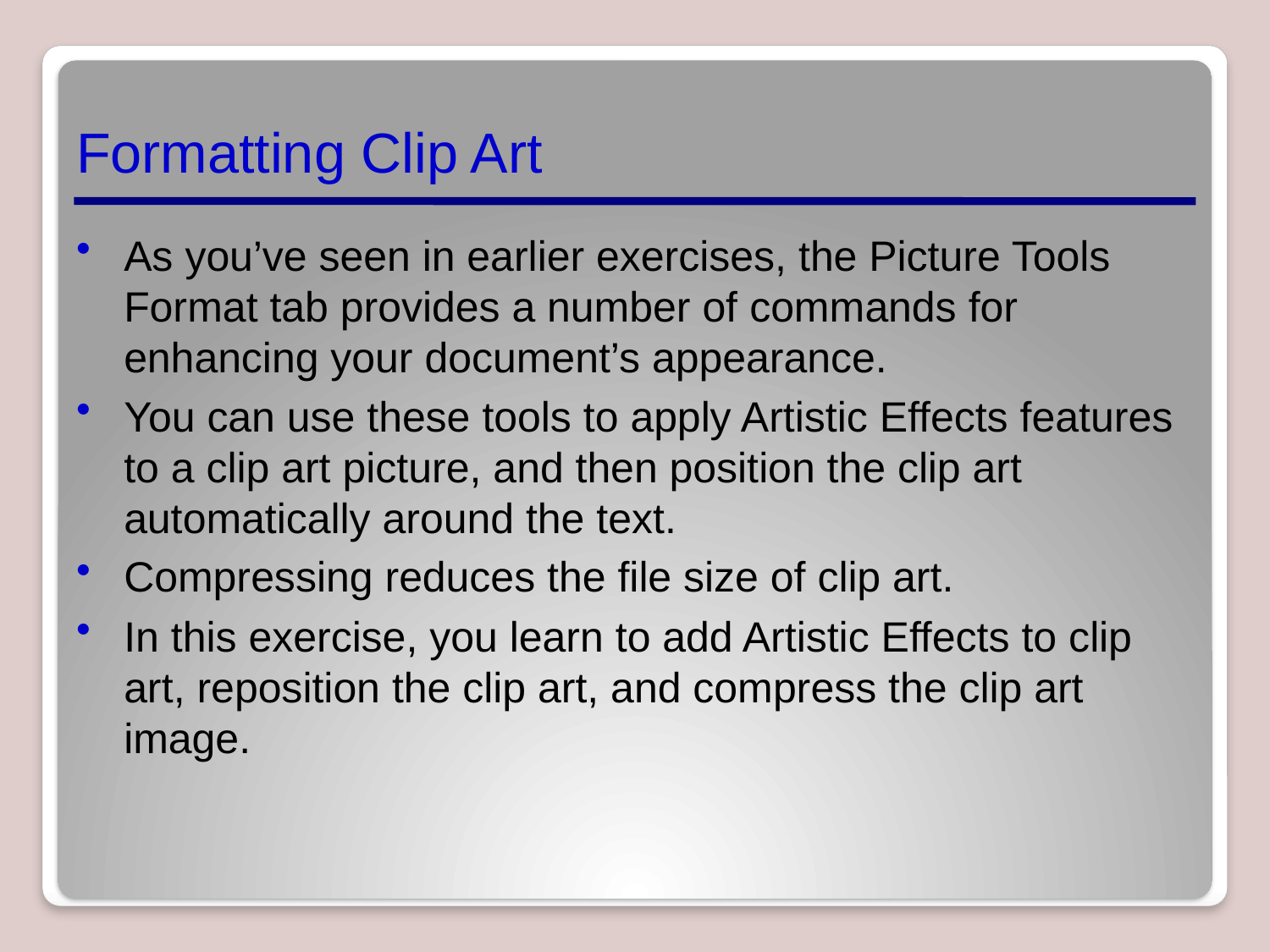

# Formatting Clip Art
As you’ve seen in earlier exercises, the Picture Tools Format tab provides a number of commands for enhancing your document’s appearance.
You can use these tools to apply Artistic Effects features to a clip art picture, and then position the clip art automatically around the text.
Compressing reduces the file size of clip art.
In this exercise, you learn to add Artistic Effects to clip art, reposition the clip art, and compress the clip art image.